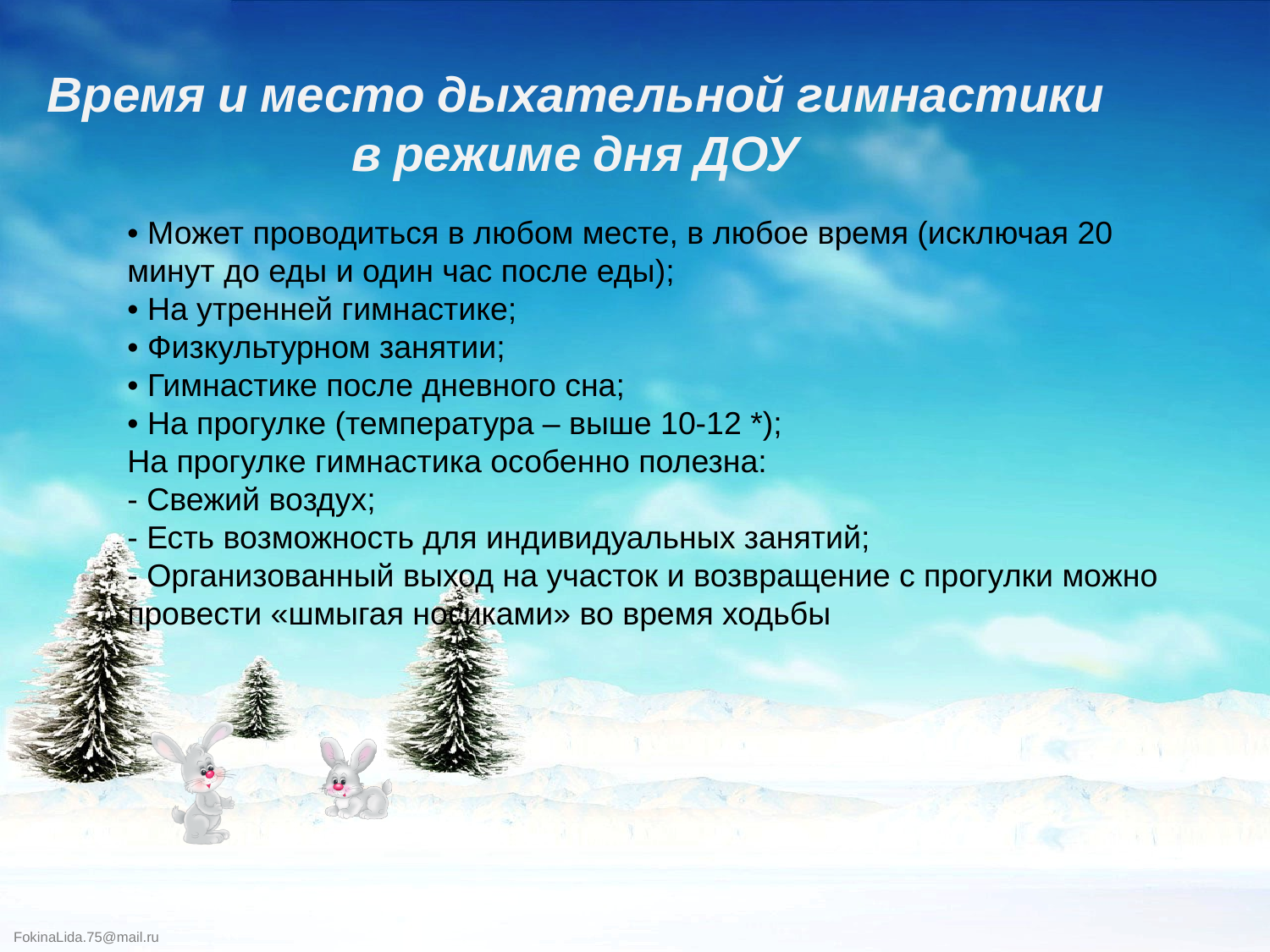

Время и место дыхательной гимнастики
в режиме дня ДОУ
• Может проводиться в любом месте, в любое время (исключая 20 минут до еды и один час после еды);
• На утренней гимнастике;
• Физкультурном занятии;
• Гимнастике после дневного сна;
• На прогулке (температура – выше 10-12 *);
На прогулке гимнастика особенно полезна:
- Свежий воздух;
- Есть возможность для индивидуальных занятий;
- Организованный выход на участок и возвращение с прогулки можно провести «шмыгая носиками» во время ходьбы